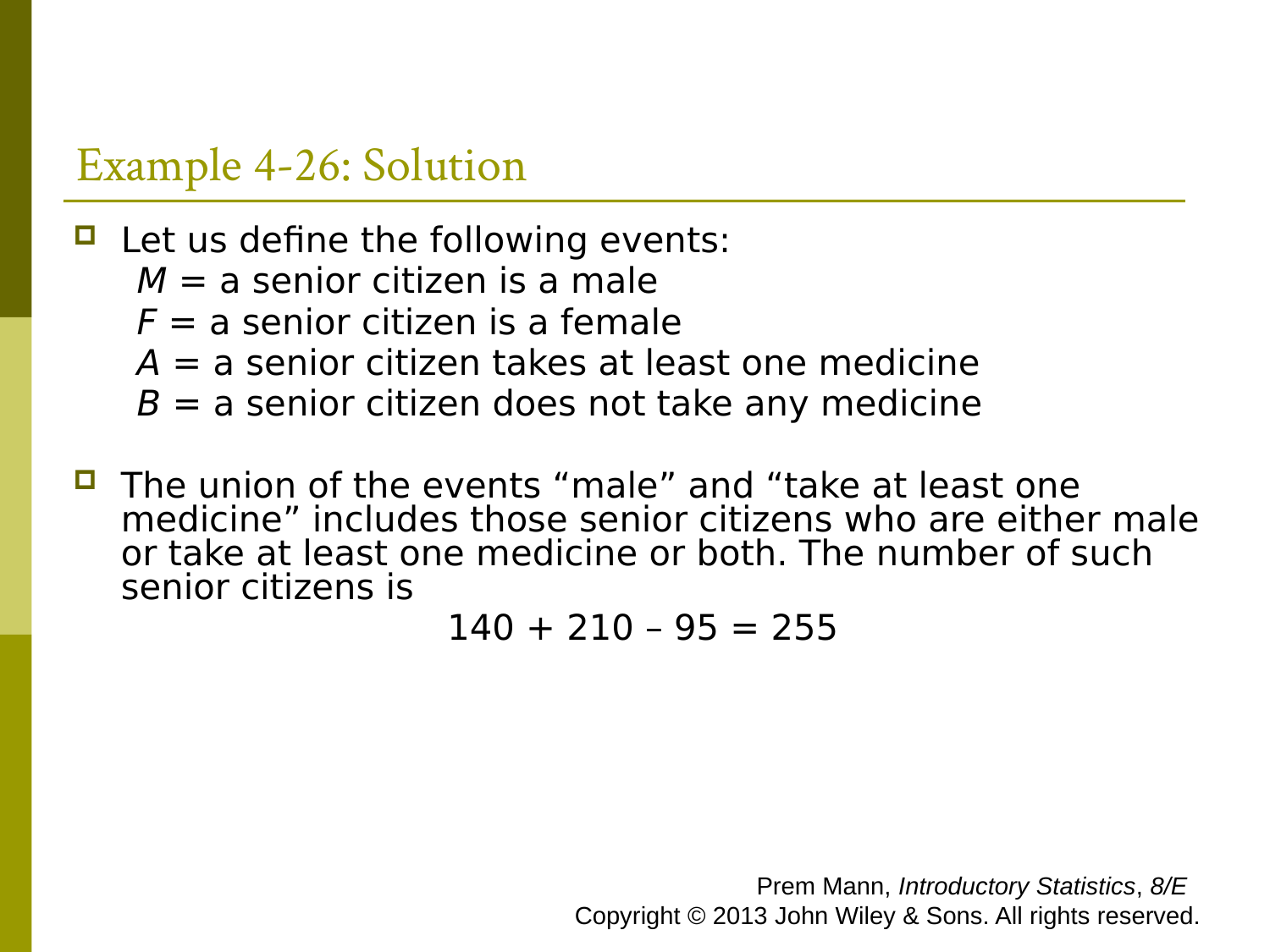

# Example 4-26: Solution
Let us define the following events:
M = a senior citizen is a male
F = a senior citizen is a female
A = a senior citizen takes at least one medicine
B = a senior citizen does not take any medicine

The union of the events “male” and “take at least one medicine” includes those senior citizens who are either male or take at least one medicine or both. The number of such senior citizens is
140 + 210 – 95 = 255
                          Prem Mann, Introductory Statistics, 8/E Copyright © 2013 John Wiley & Sons. All rights reserved.